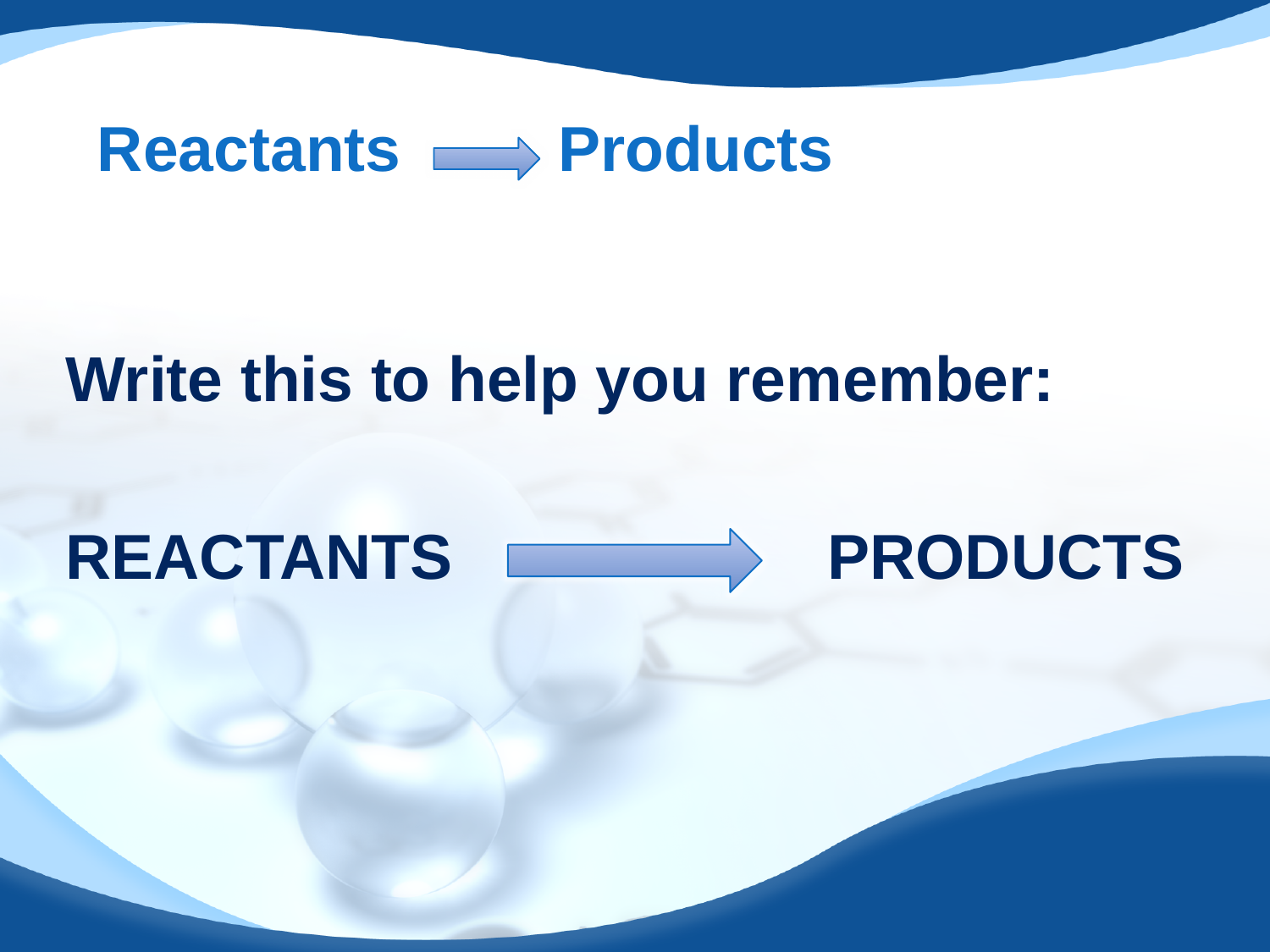

# Reactants         Products

Write this to help you remember:

REACTANTS			PRODUCTS